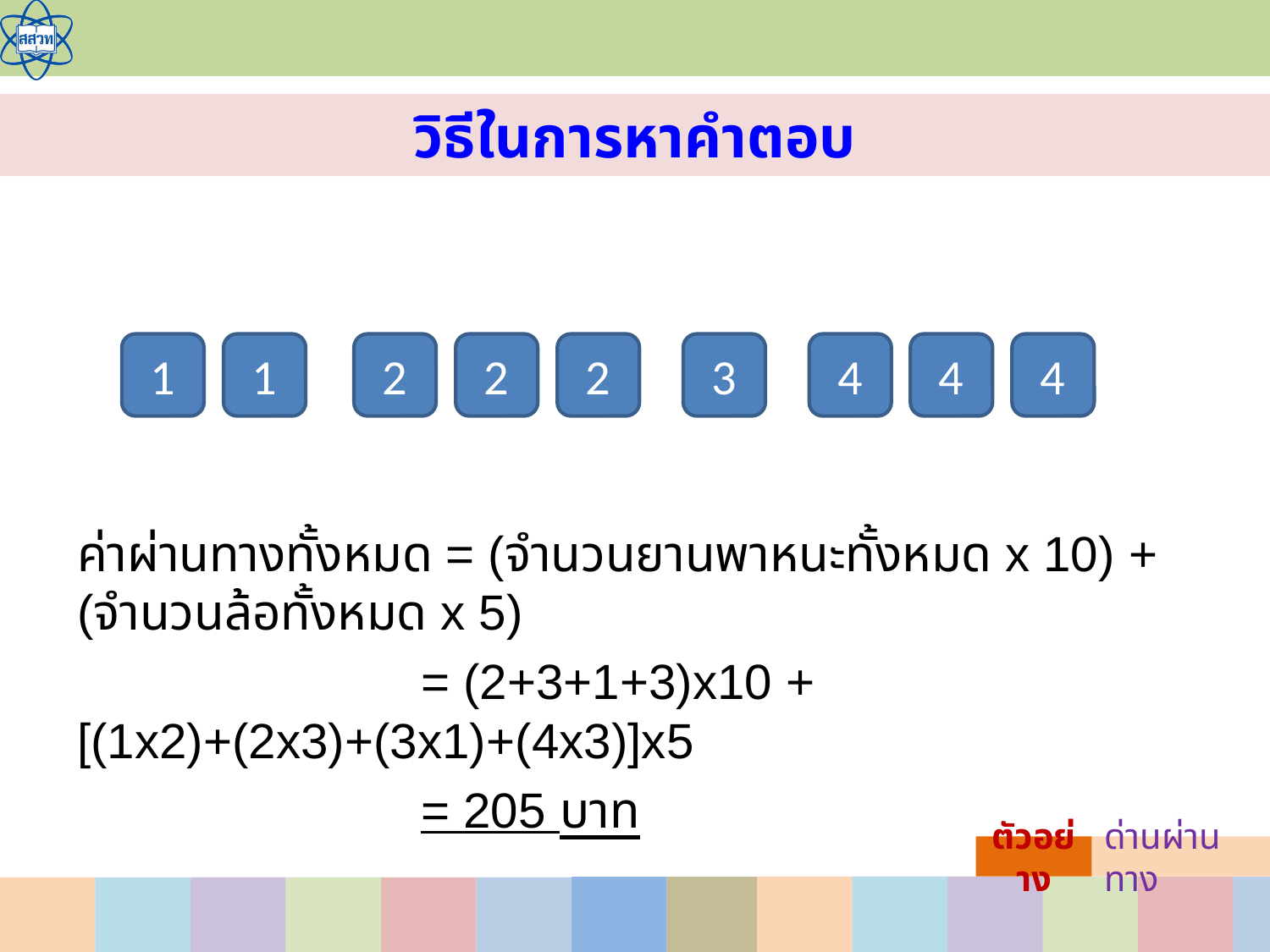

วิธีในการหาคำตอบ
1
1
2
2
2
3
4
4
4
ค่าผ่านทางทั้งหมด = (จำนวนยานพาหนะทั้งหมด x 10) + (จำนวนล้อทั้งหมด x 5)
                         = (2+3+1+3)x10 + [(1x2)+(2x3)+(3x1)+(4x3)]x5
                         = 205 บาท

ตัวอย่าง
ด่านผ่านทาง